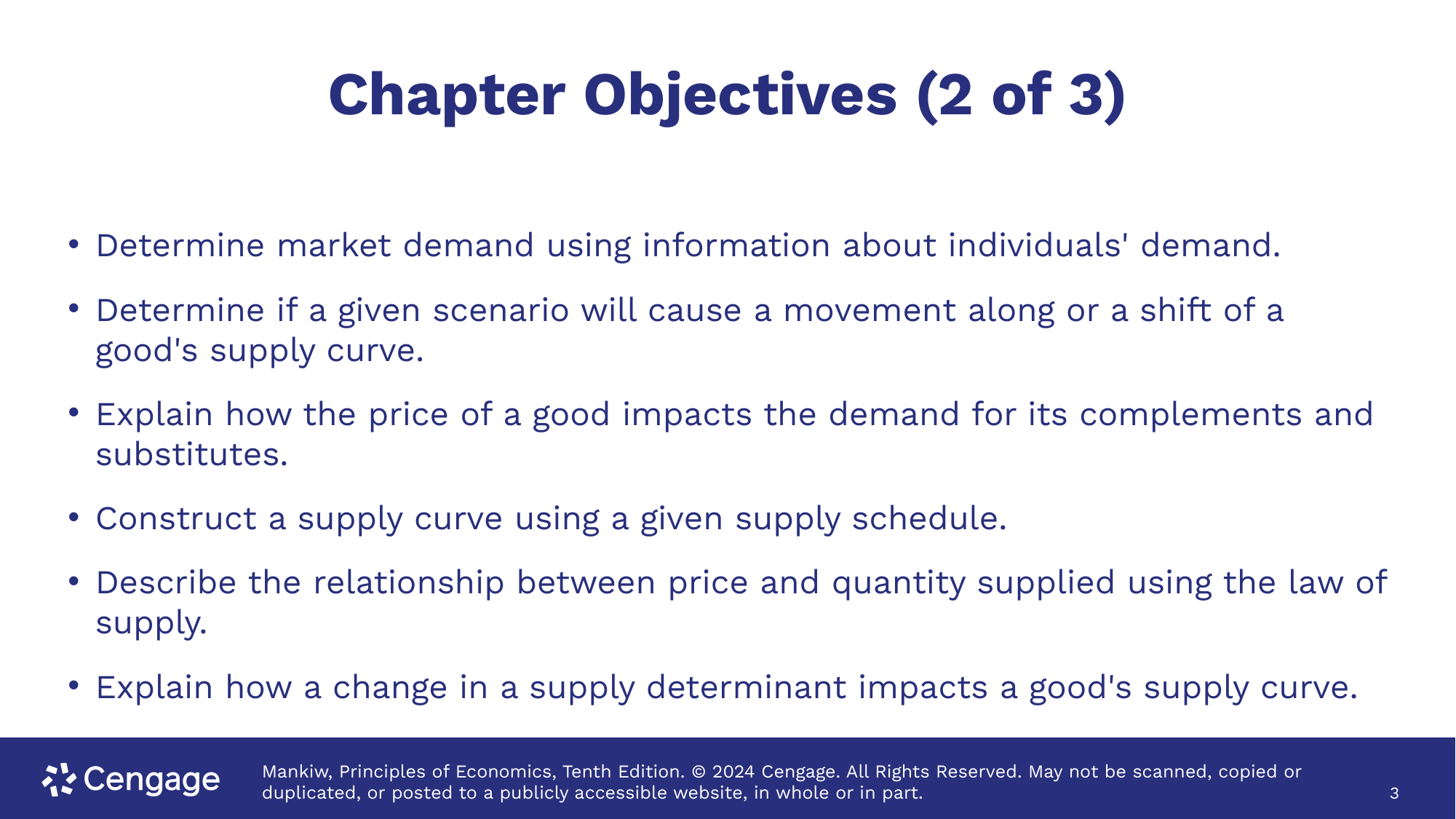

# Chapter Objectives (2 of 3)
Determine market demand using information about individuals' demand.
Determine if a given scenario will cause a movement along or a shift of a good's supply curve.
Explain how the price of a good impacts the demand for its complements and substitutes.
Construct a supply curve using a given supply schedule.
Describe the relationship between price and quantity supplied using the law of supply.
Explain how a change in a supply determinant impacts a good's supply curve.